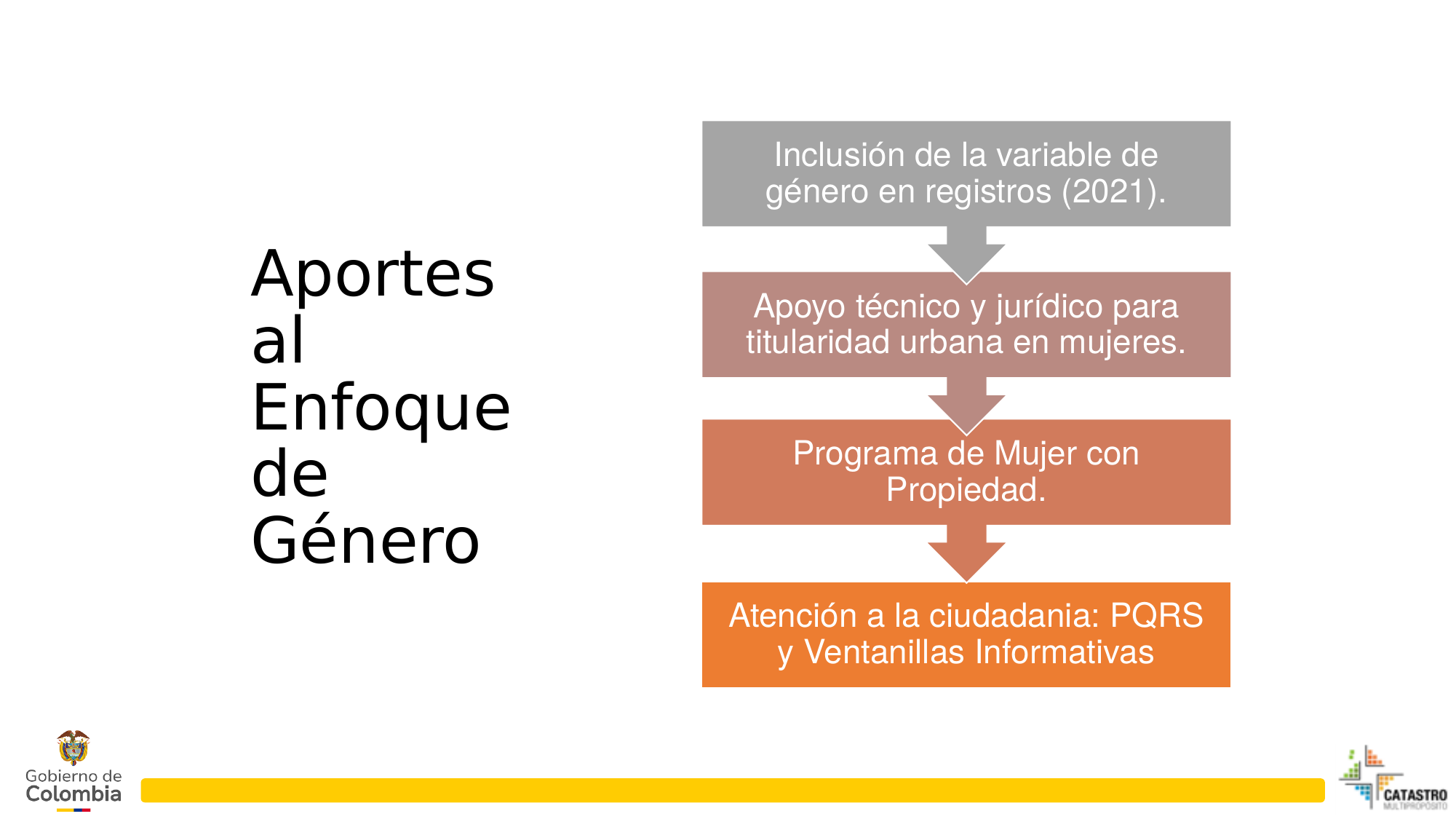

Atención a la ciudadania: PQRS y Ventanillas Informativas
Programa de Mujer con Propiedad.
Apoyo técnico y jurídico para titularidad urbana en mujeres.
Inclusión de la variable de género en registros (2021).
Aportes al Enfoque de Género